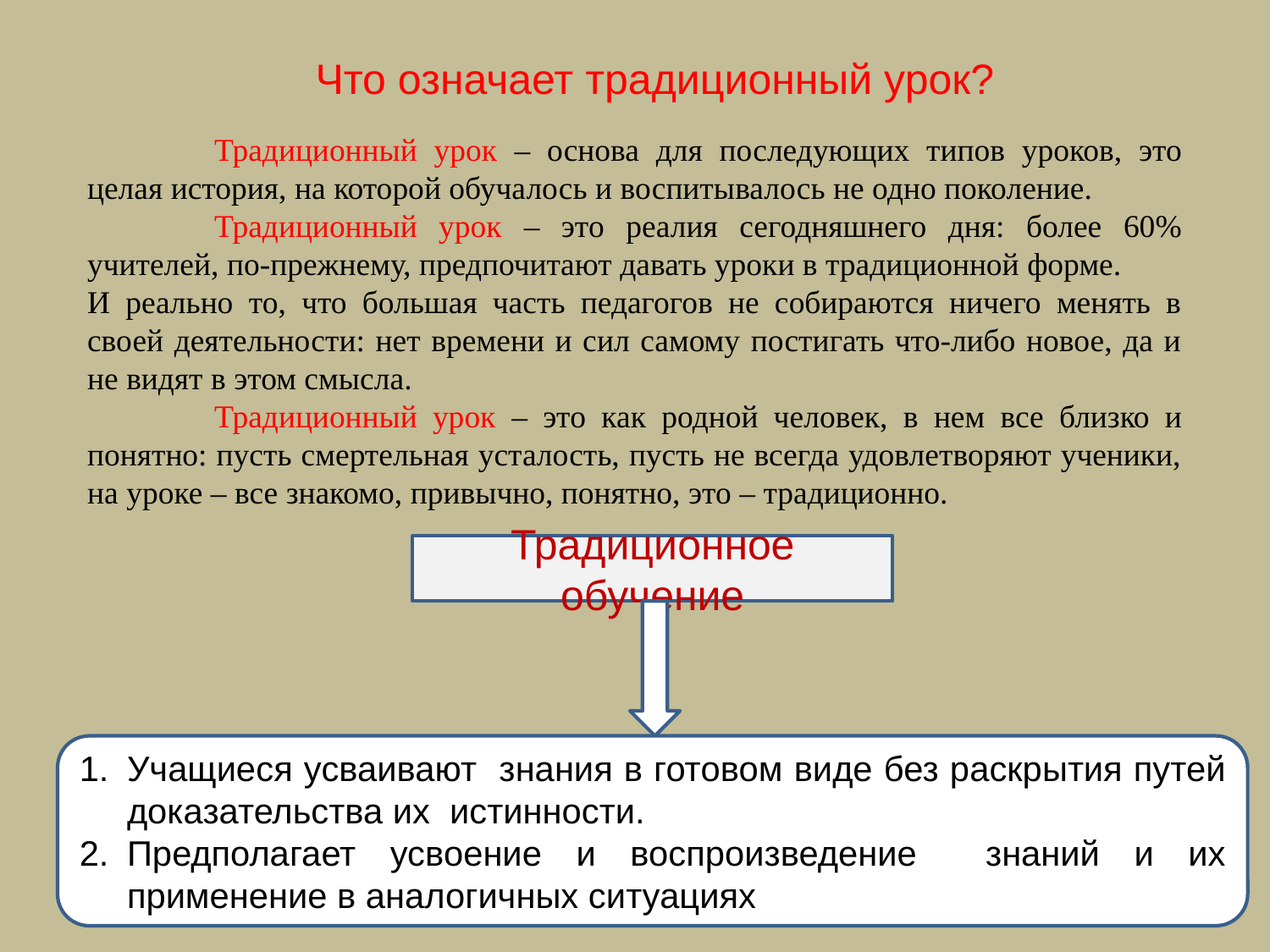

Что означает традиционный урок?
	Традиционный урок – основа для последующих типов уроков, это целая история, на которой обучалось и воспитывалось не одно поколение.
	Традиционный урок – это реалия сегодняшнего дня: более 60% учителей, по-прежнему, предпочитают давать уроки в традиционной форме.
И реально то, что большая часть педагогов не собираются ничего менять в своей деятельности: нет времени и сил самому постигать что-либо новое, да и не видят в этом смысла.
	Традиционный урок – это как родной человек, в нем все близко и понятно: пусть смертельная усталость, пусть не всегда удовлетворяют ученики, на уроке – все знакомо, привычно, понятно, это – традиционно.
Традиционное обучение

Учащиеся усваивают  знания в готовом виде без раскрытия путей доказательства их  истинности.
Предполагает усвоение и воспроизведение  знаний и их применение в аналогичных ситуациях.